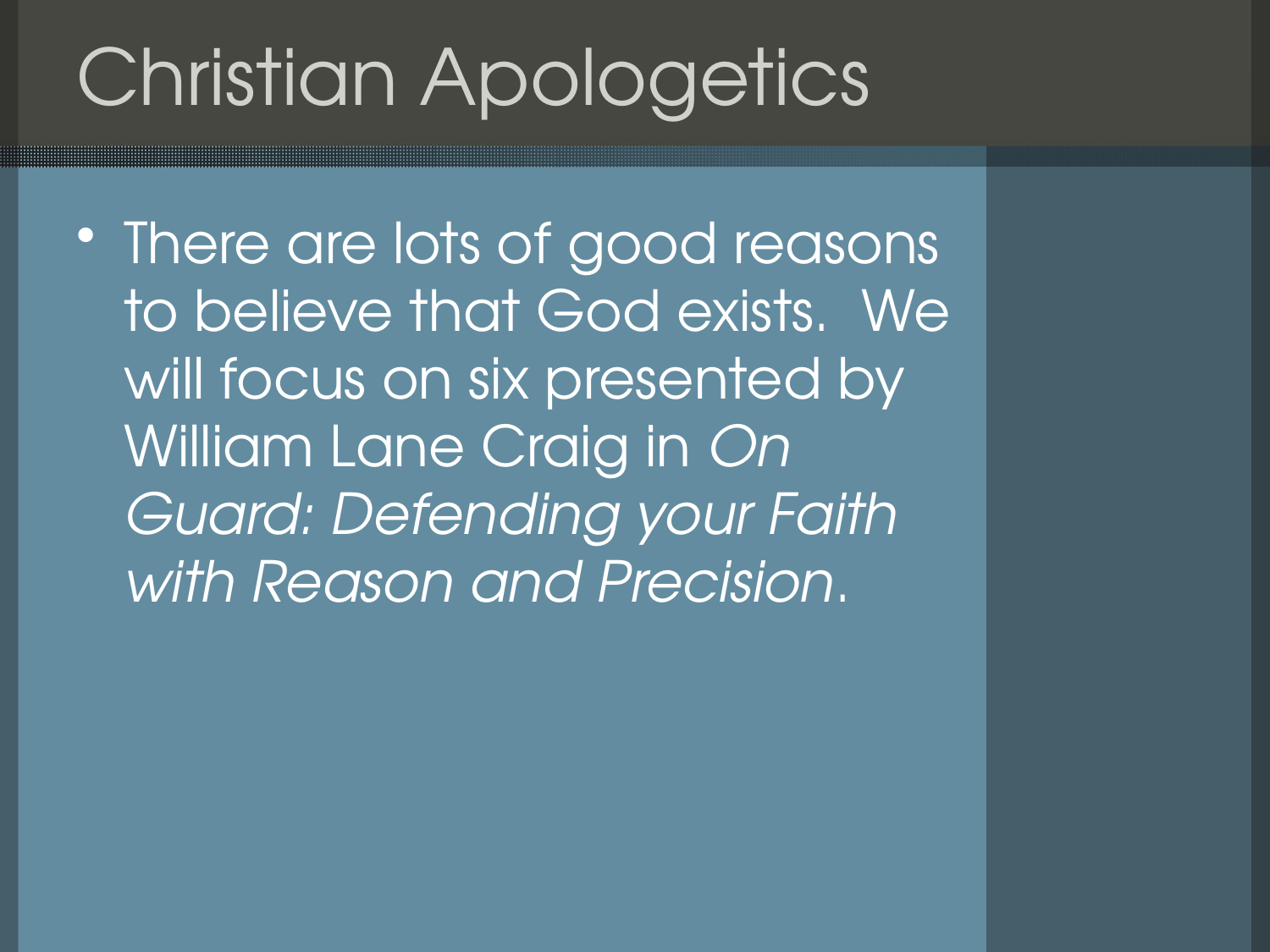

# Christian Apologetics
There are lots of good reasons to believe that God exists.  We will focus on six presented by William Lane Craig in On Guard: Defending your Faith with Reason and Precision.